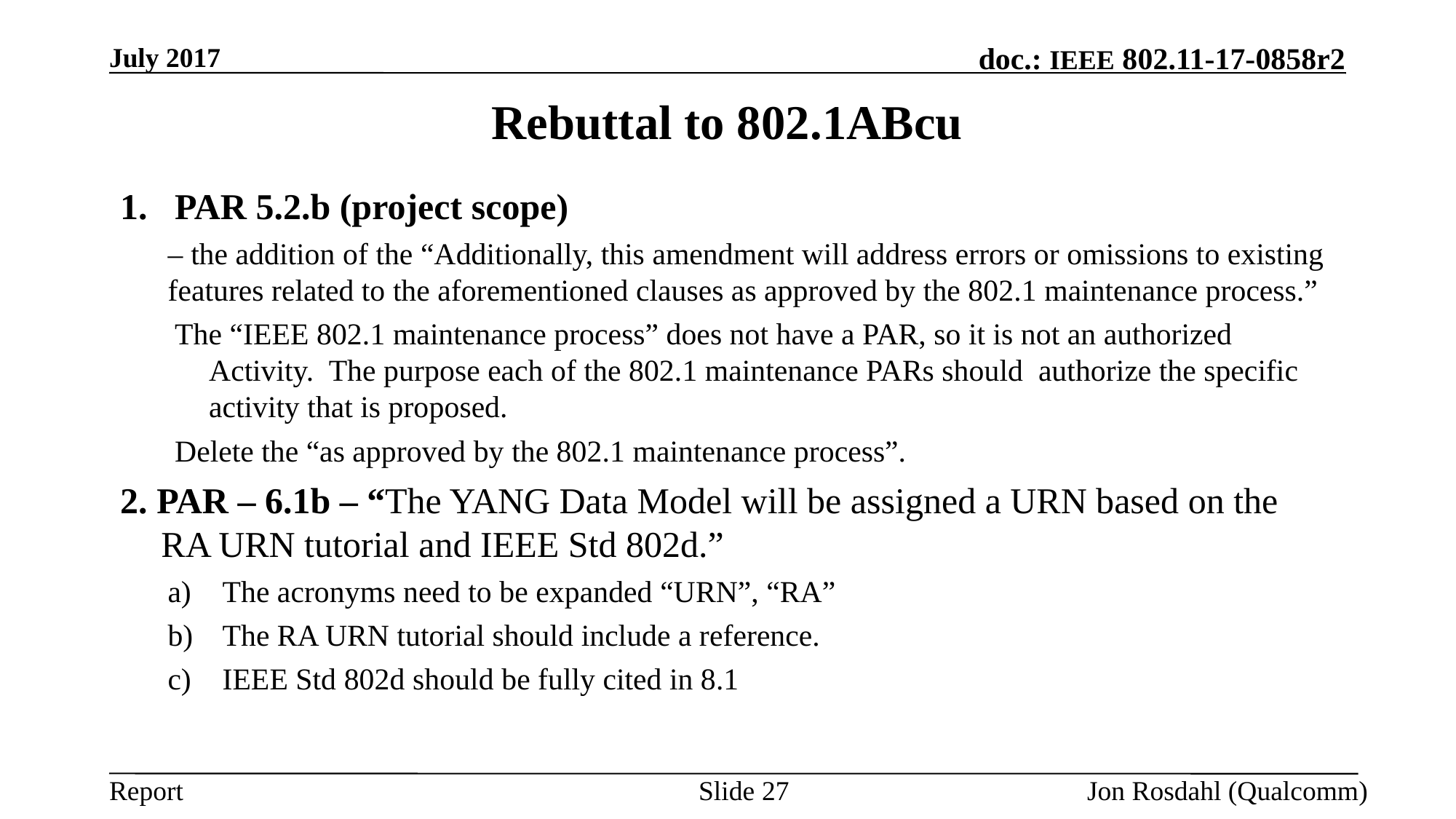

July 2017
# Rebuttal to 802.1ABcu
PAR 5.2.b (project scope)
– the addition of the “Additionally, this amendment will address errors or omissions to existing features related to the aforementioned clauses as approved by the 802.1 maintenance process.”
The “IEEE 802.1 maintenance process” does not have a PAR, so it is not an authorized Activity.  The purpose each of the 802.1 maintenance PARs should  authorize the specific activity that is proposed.
Delete the “as approved by the 802.1 maintenance process”.
2. PAR – 6.1b – “The YANG Data Model will be assigned a URN based on the RA URN tutorial and IEEE Std 802d.”
The acronyms need to be expanded “URN”, “RA”
The RA URN tutorial should include a reference.
IEEE Std 802d should be fully cited in 8.1
Slide 27
Jon Rosdahl (Qualcomm)